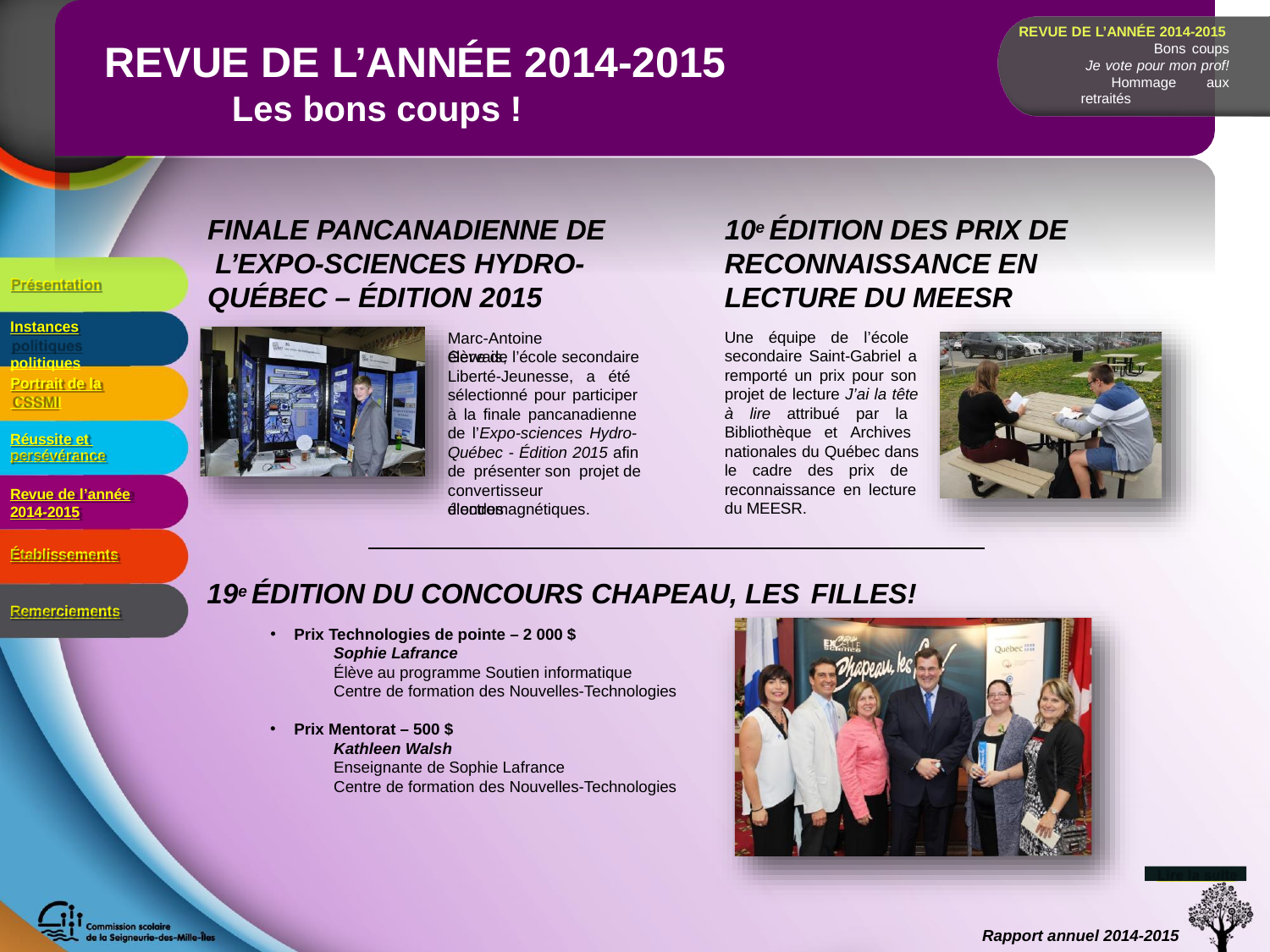

REVUE DE L’ANNÉE 2014-2015
Bons coups  Je vote pour mon prof!  Hommage aux retraités
# REVUE DE L’ANNÉE 2014-2015
Les bons coups !

FINALE PANCANADIENNE DE  L’EXPO-SCIENCES HYDRO-  QUÉBEC – ÉDITION 2015
10e ÉDITION DES PRIX DE  RECONNAISSANCE EN  LECTURE DU MEESR
Une équipe de l’école  secondaire Saint-Gabriel a  remporté un prix pour son  projet de lecture J’ai la tête  à lire attribué par la  Bibliothèque et Archives  nationales du Québec dans  le cadre des prix de  reconnaissance en lecture  du MEESR.

Présentation

Instances  politiques

Marc-Antoine	Gervais,

élève de l’école secondaire  Liberté-Jeunesse, a été  sélectionné pour participer  à la finale pancanadienne  de l’Expo-sciences Hydro-  Québec - Édition 2015 afin  de  présenter son  projet de

Portrait de la  CSSMI

Réussite et  persévérance

convertisseur	d’ondes
Revue de l’année
2014-2015

électromagnétiques.

Établissements

19e ÉDITION DU CONCOURS CHAPEAU, LES FILLES!
Prix Technologies de pointe – 2 000 $
Sophie Lafrance
Élève au programme Soutien informatique  Centre de formation des Nouvelles-Technologies

Remerciements

Prix Mentorat – 500 $
Kathleen Walsh
Enseignante de Sophie Lafrance
Centre de formation des Nouvelles-Technologies

Lire la suite
Rapport annuel 2014-2015